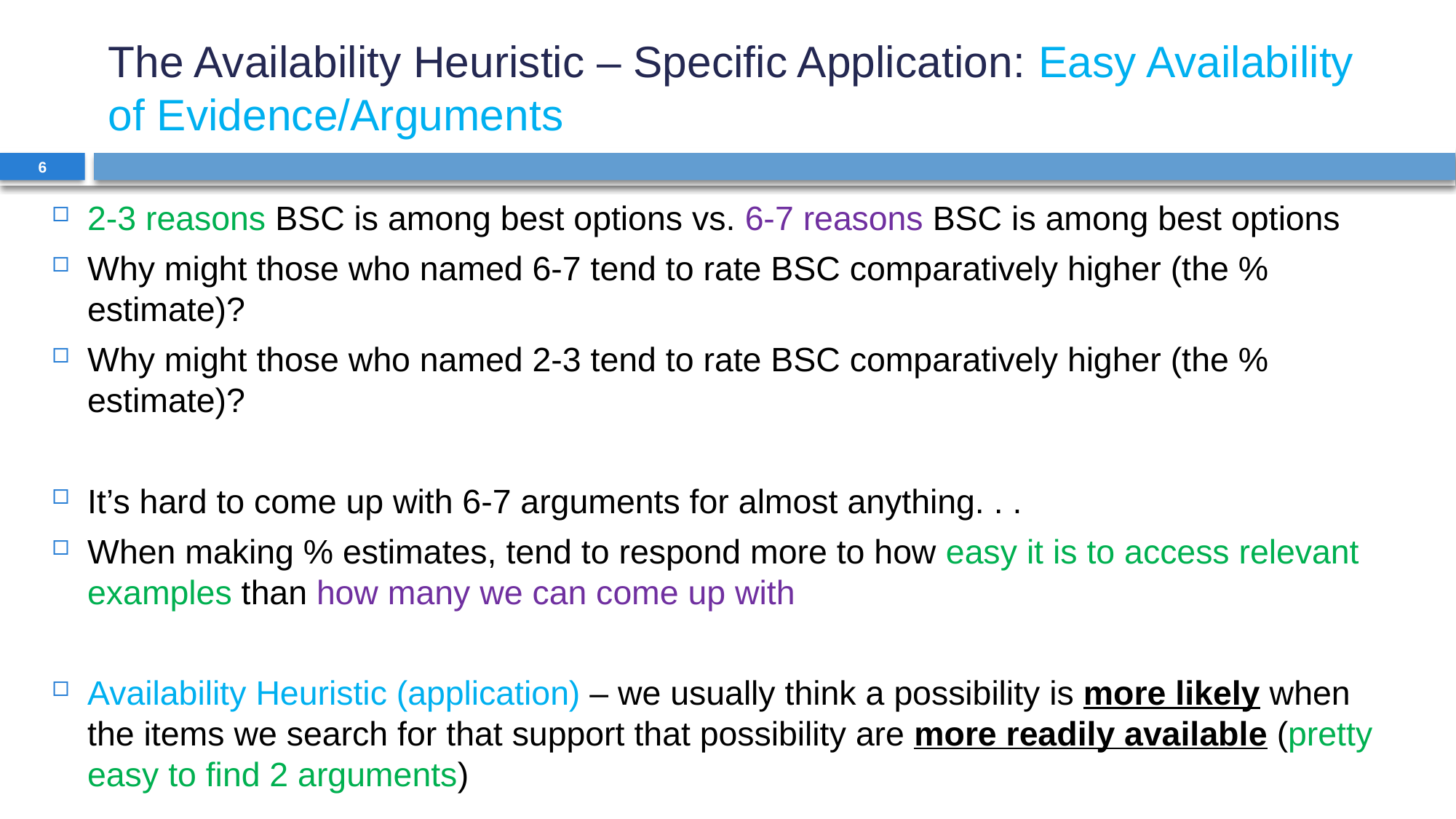

# The Availability Heuristic – Specific Application: Easy Availability of Evidence/Arguments
6
2-3 reasons BSC is among best options vs. 6-7 reasons BSC is among best options
Why might those who named 6-7 tend to rate BSC comparatively higher (the % estimate)?
Why might those who named 2-3 tend to rate BSC comparatively higher (the % estimate)?

It’s hard to come up with 6-7 arguments for almost anything. . .
When making % estimates, tend to respond more to how easy it is to access relevant examples than how many we can come up with

Availability Heuristic (application) – we usually think a possibility is more likely when the items we search for that support that possibility are more readily available (pretty easy to find 2 arguments)